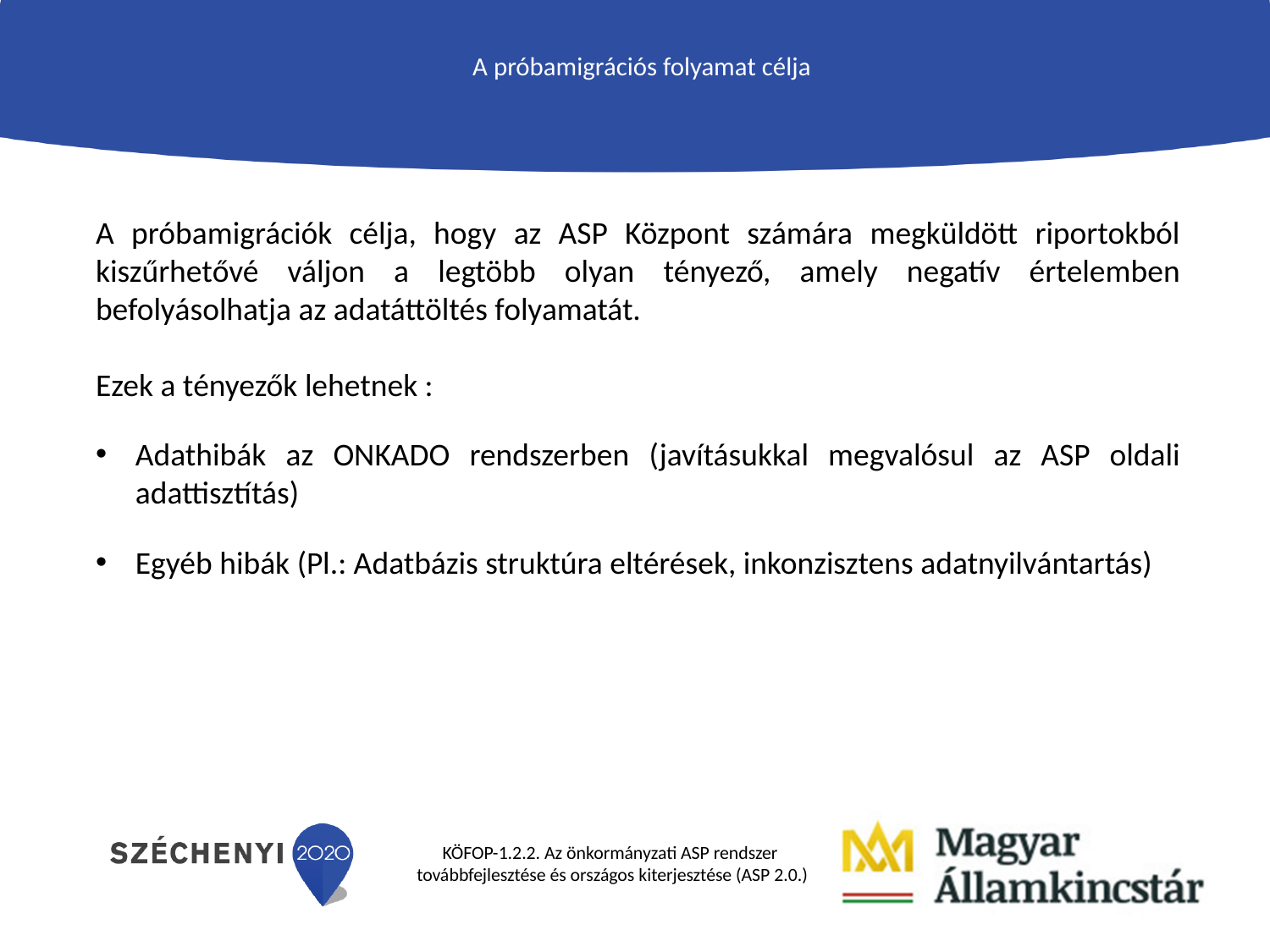

# A próbamigrációs folyamat célja
A próbamigrációk célja, hogy az ASP Központ számára megküldött riportokból kiszűrhetővé váljon a legtöbb olyan tényező, amely negatív értelemben befolyásolhatja az adatáttöltés folyamatát.

Ezek a tényezők lehetnek :
Adathibák az ONKADO rendszerben (javításukkal megvalósul az ASP oldali adattisztítás)
Egyéb hibák (Pl.: Adatbázis struktúra eltérések, inkonzisztens adatnyilvántartás)